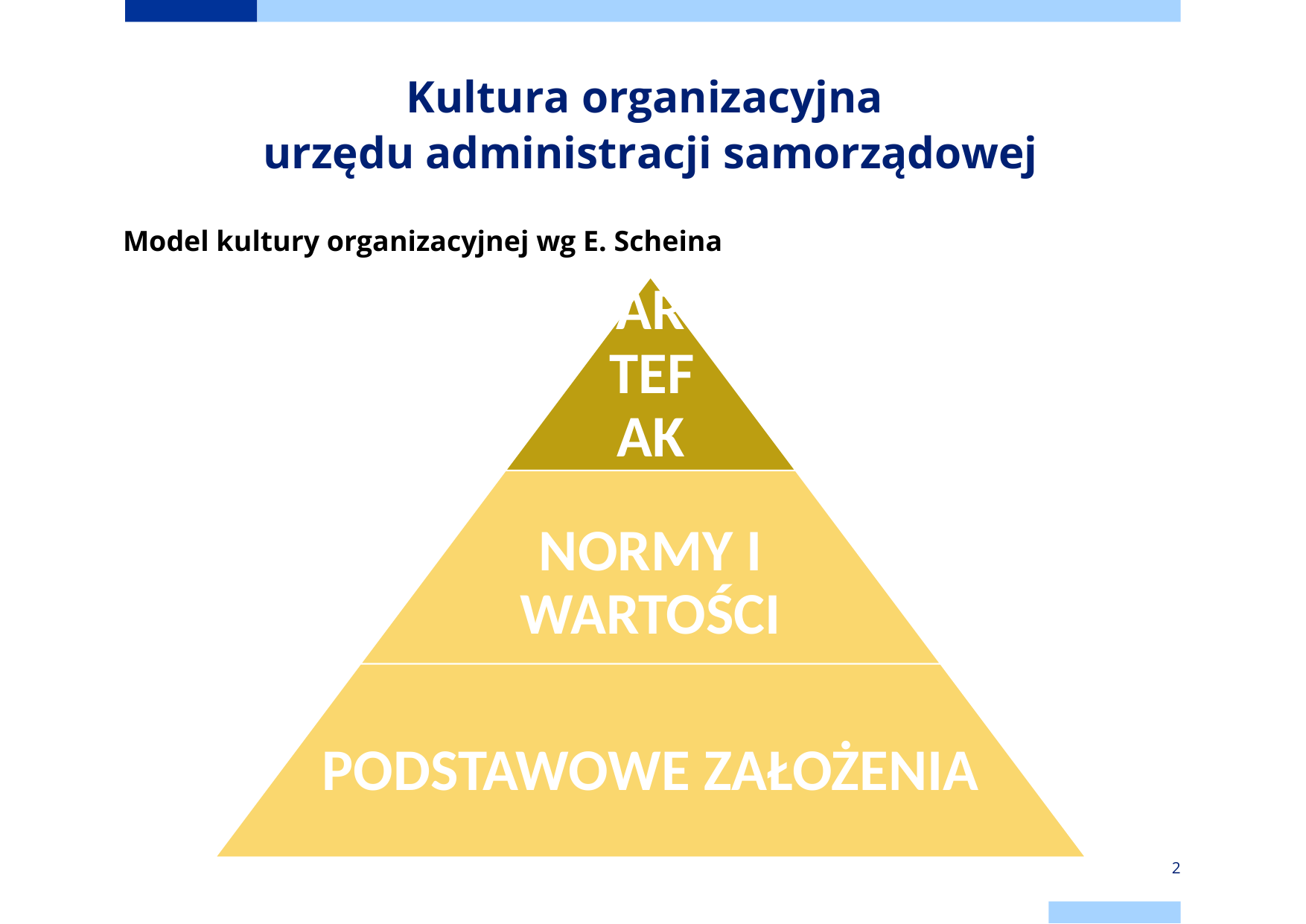

# Kultura organizacyjna urzędu administracji samorządowej
Model kultury organizacyjnej wg E. Scheina
ARTEFAKTY
NORMY I WARTOŚCI
PODSTAWOWE ZAŁOŻENIA
2